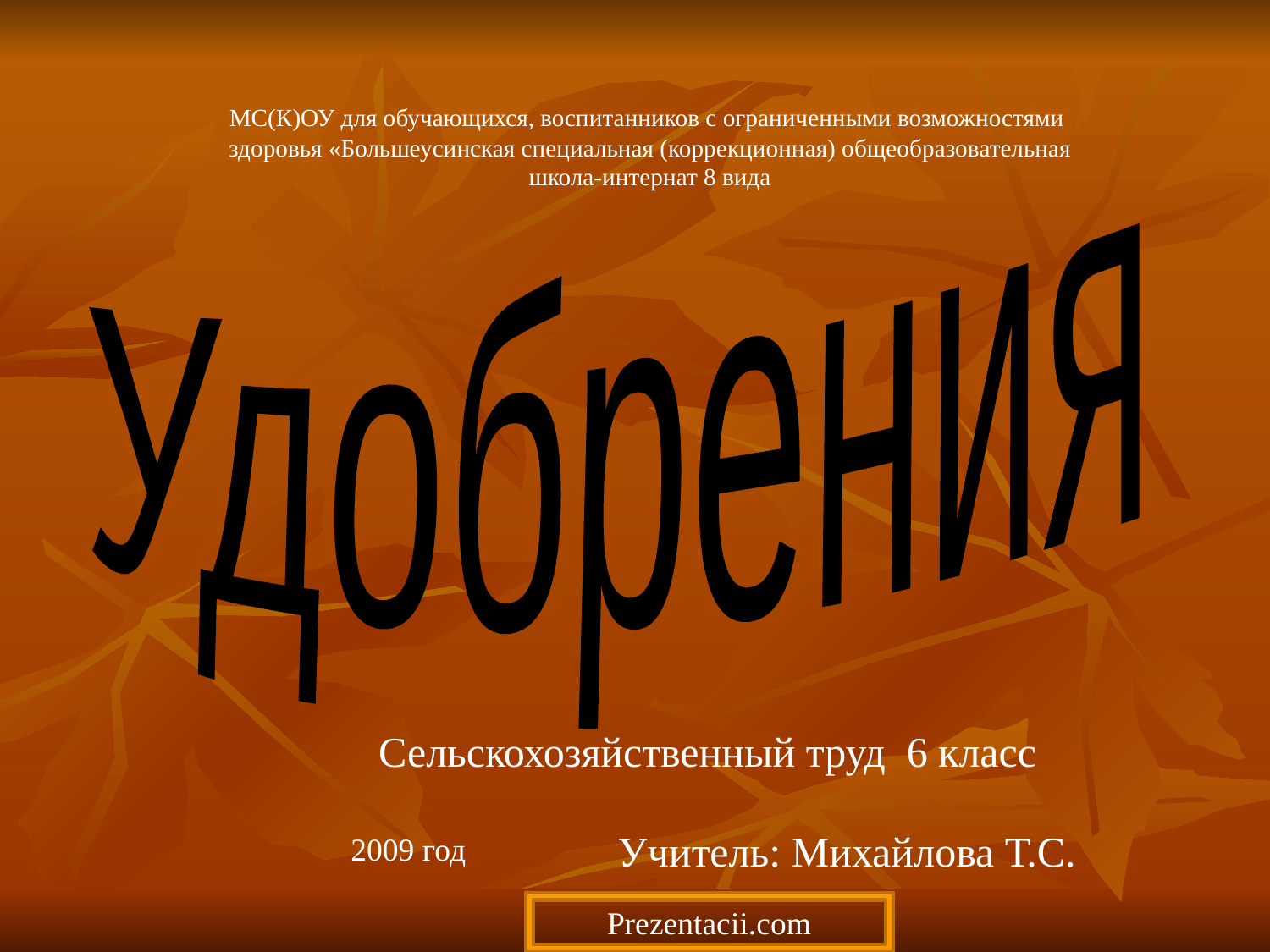

МС(К)ОУ для обучающихся, воспитанников с ограниченными возможностями
здоровья «Большеусинская специальная (коррекционная) общеобразовательная
школа-интернат 8 вида
Удобрения
Сельскохозяйственный труд  6 класс
Учитель: Михайлова Т.С.
2009 год
Prezentacii.com